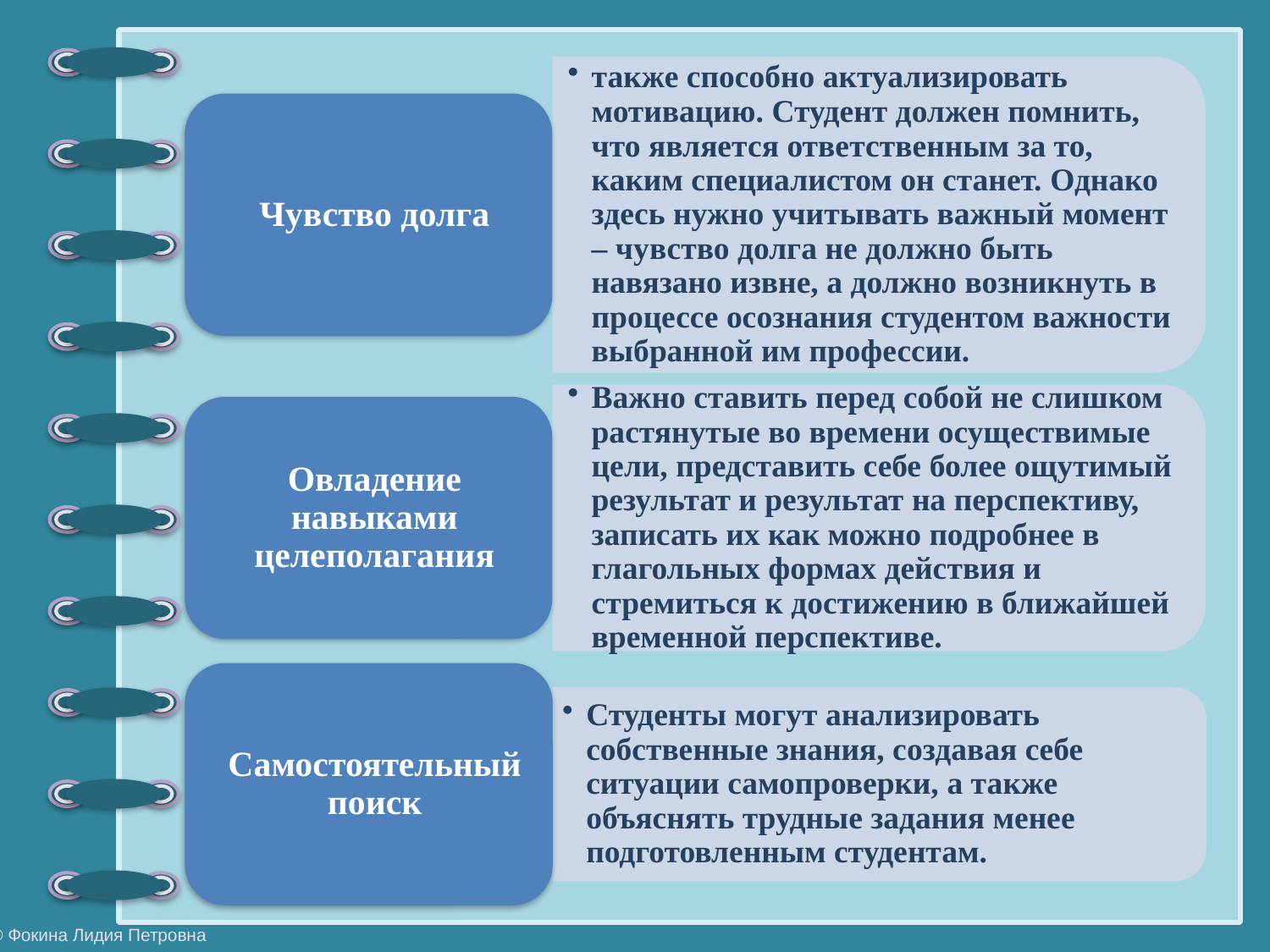

также способно актуализировать мотивацию. Студент должен помнить, что является ответственным за то, каким специалистом он станет. Однако здесь нужно учитывать важный момент – чувство долга не должно быть навязано извне, а должно возникнуть в процессе осознания студентом важности выбранной им профессии.
Чувство долга
Важно ставить перед собой не слишком растянутые во времени осуществимые цели, представить себе более ощутимый результат и результат на перспективу, записать их как можно подробнее в глагольных формах действия и стремиться к достижению в ближайшей временной перспективе.
Овладение навыками целеполагания
Студенты могут анализировать собственные знания, создавая себе ситуации самопроверки, а также объяснять трудные задания менее подготовленным студентам.
Самостоятельный поиск